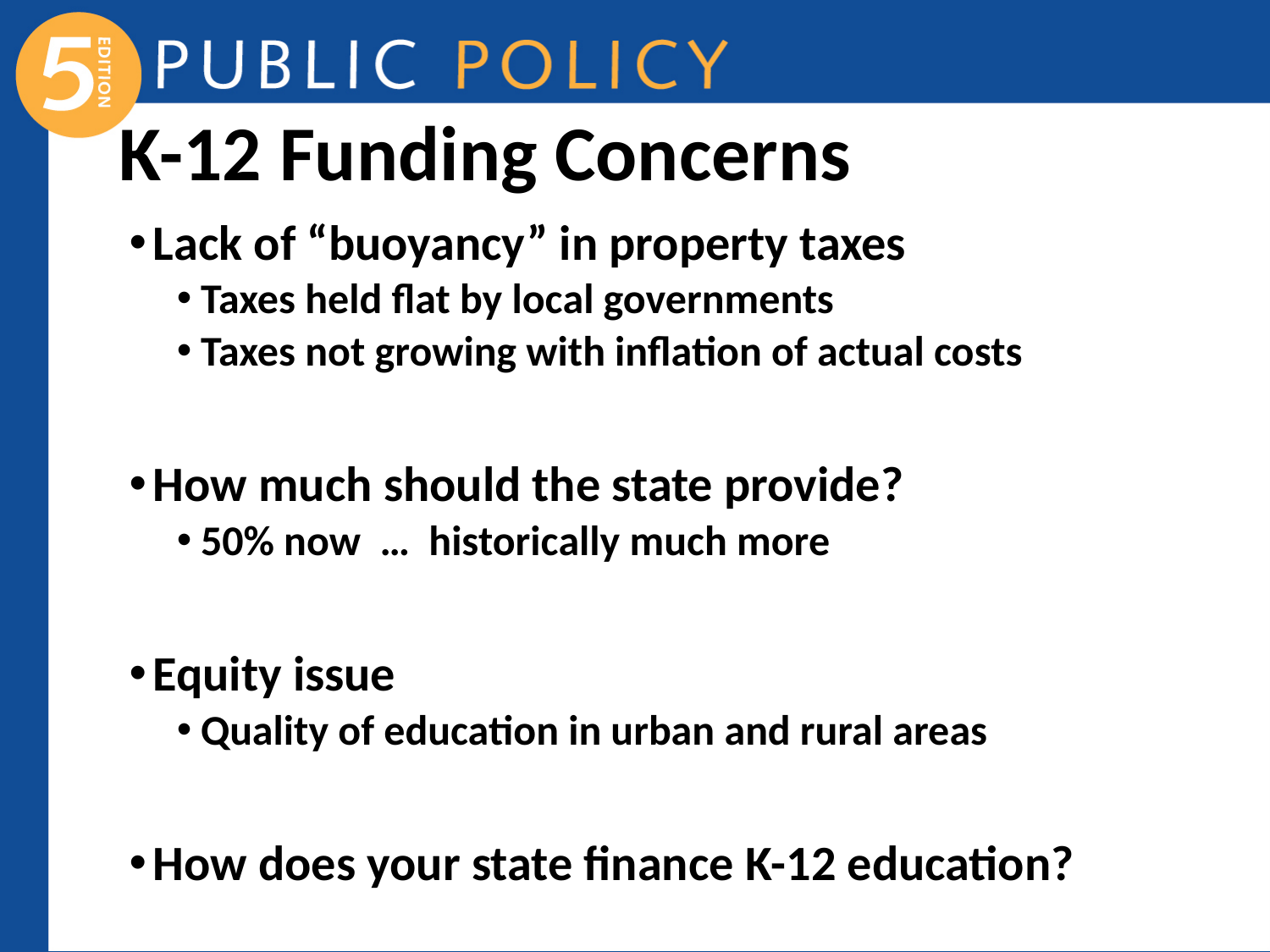

# K-12 Funding Concerns
Lack of “buoyancy” in property taxes
Taxes held flat by local governments
Taxes not growing with inflation of actual costs

How much should the state provide?
50% now  …  historically much more

Equity issue
Quality of education in urban and rural areas

How does your state finance K-12 education?